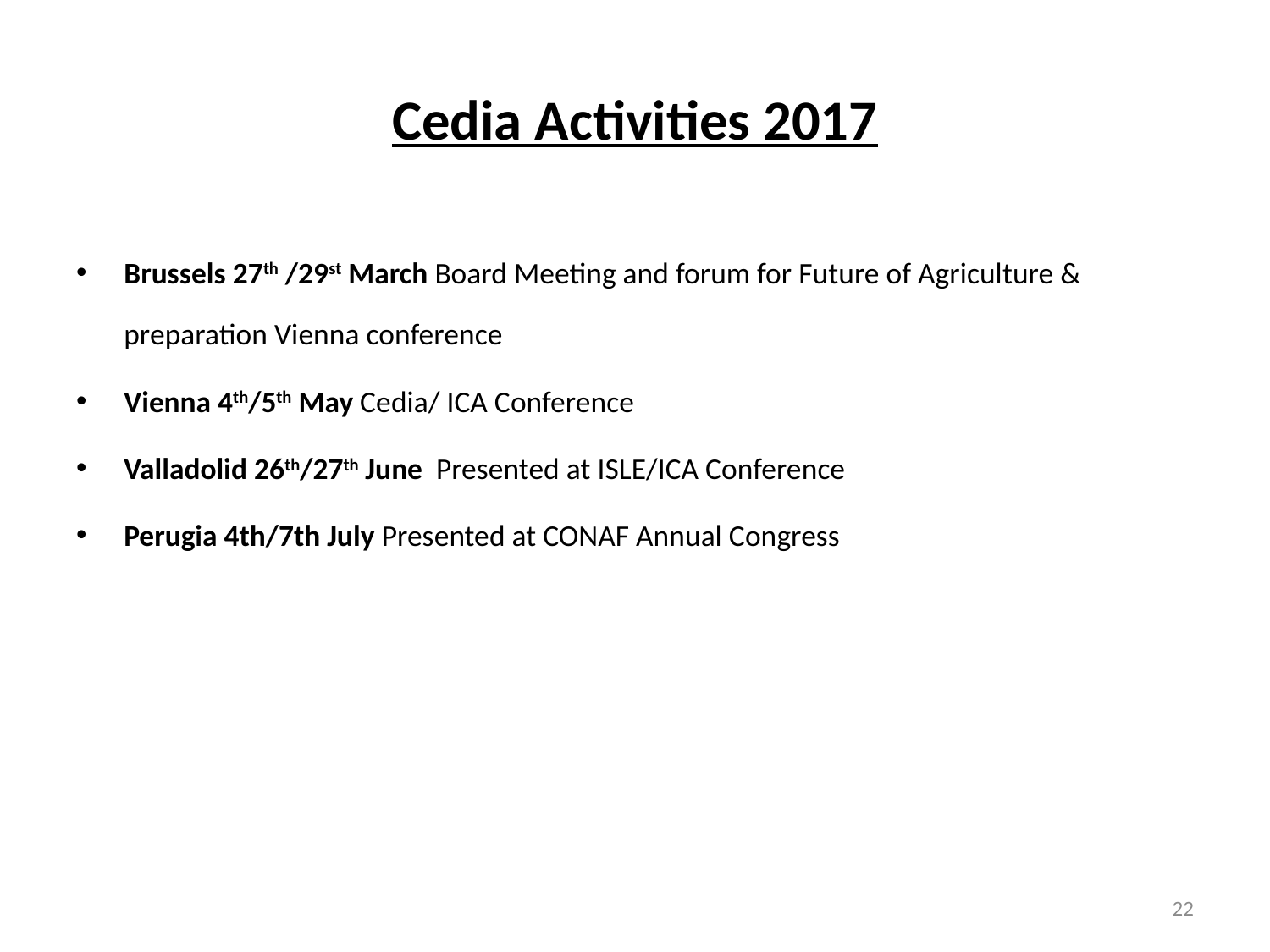

# Cedia Activities 2017
Brussels 27th /29st March Board Meeting and forum for Future of Agriculture & preparation Vienna conference
Vienna 4th/5th May Cedia/ ICA Conference
Valladolid 26th/27th June  Presented at ISLE/ICA Conference
Perugia 4th/7th July Presented at CONAF Annual Congress

22